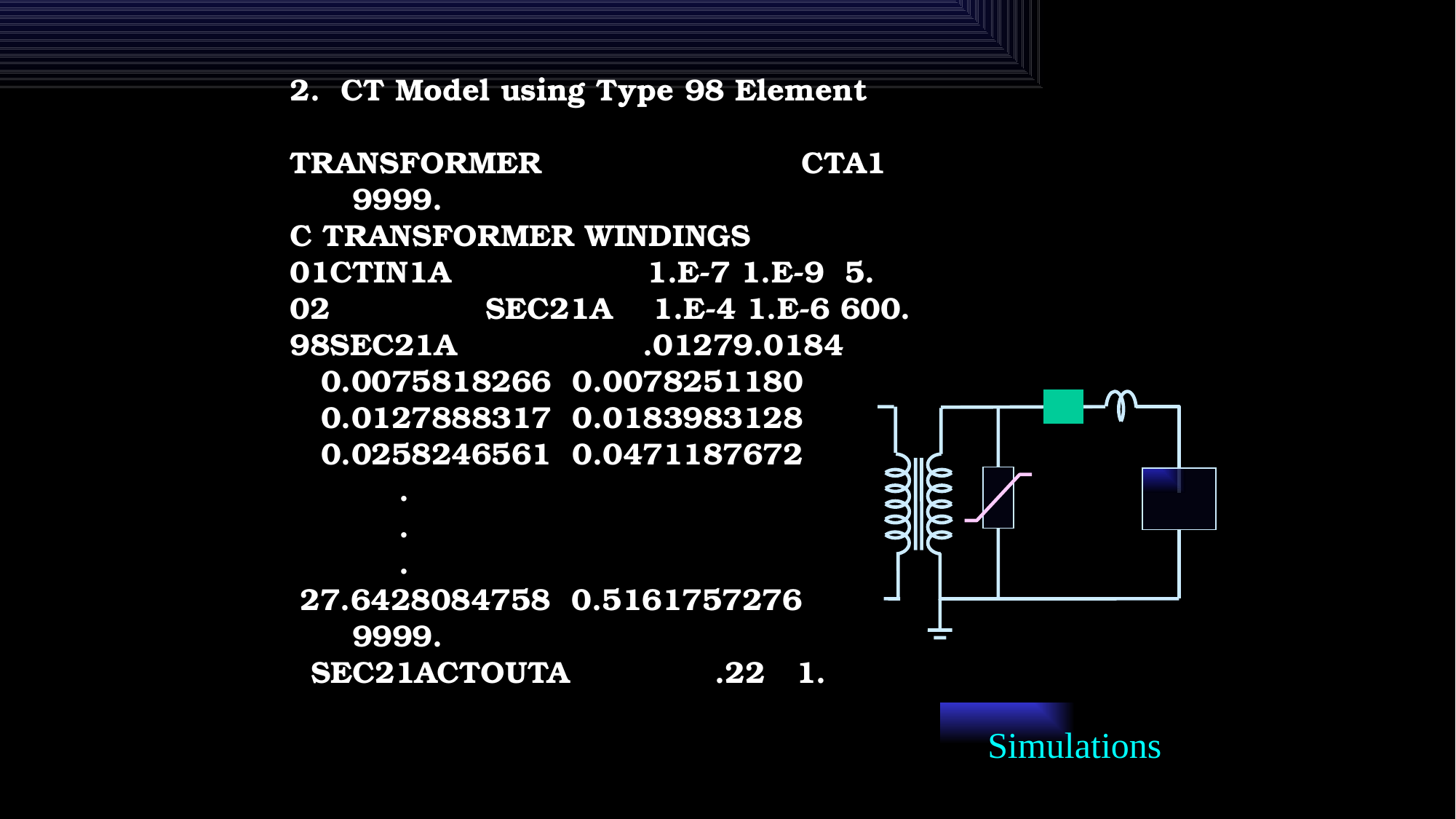

2.  CT Model using Type 98 Element

TRANSFORMER                         CTA1
      9999.
C TRANSFORMER WINDINGS
01CTIN1A                   1.E-7 1.E-9  5.
02               SEC21A    1.E-4 1.E-6 600.
98SEC21A                  .01279.0184
   0.0075818266  0.0078251180
   0.0127888317  0.0183983128
   0.0258246561  0.0471187672
   	.
	.
	.
 27.6428084758  0.5161757276
      9999.
  SEC21ACTOUTA              .22   1.

Simulations